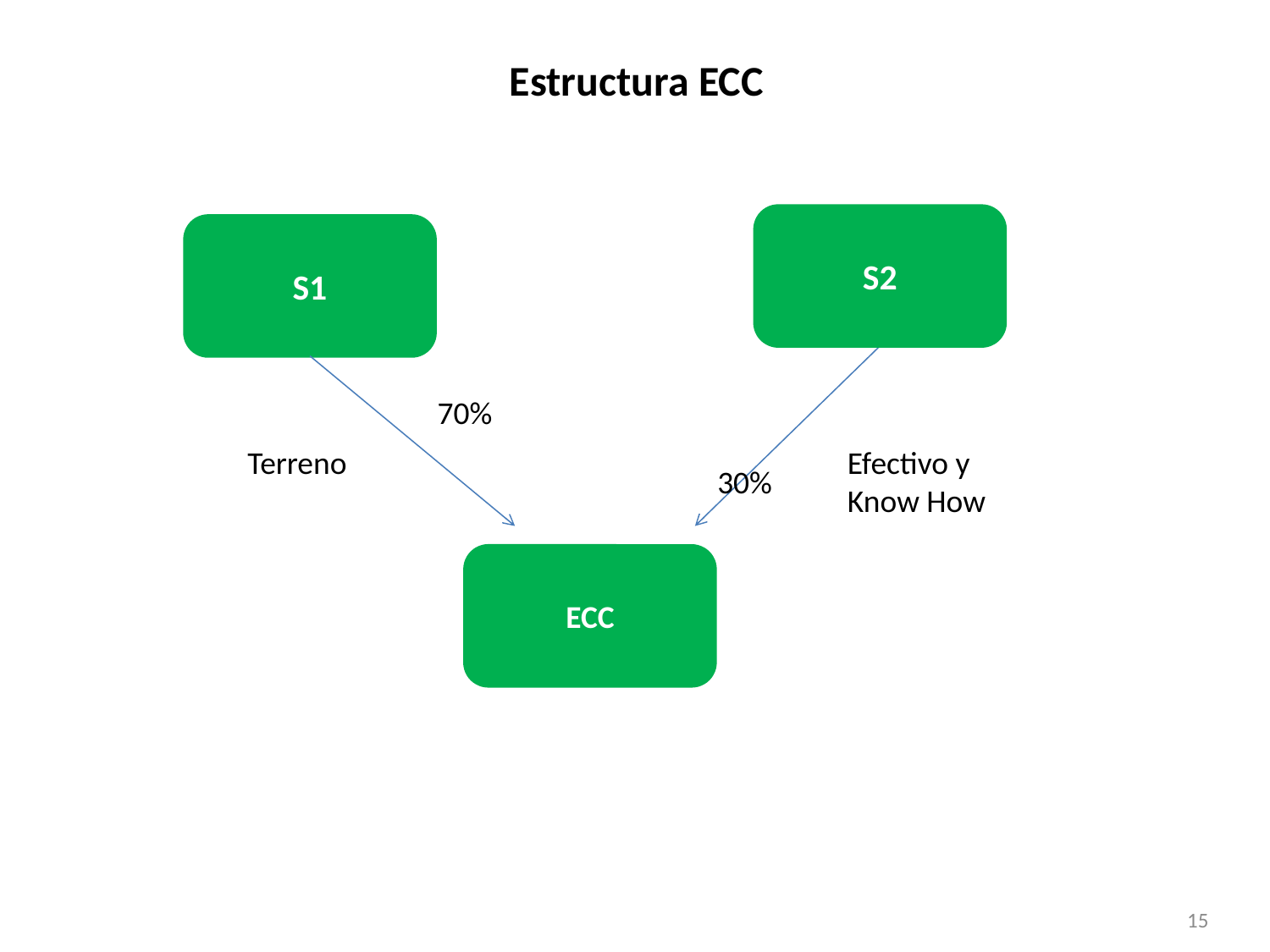

# Estructura ECC
S2
S1
70%
Terreno
Efectivo y Know How
30%
ECC
15